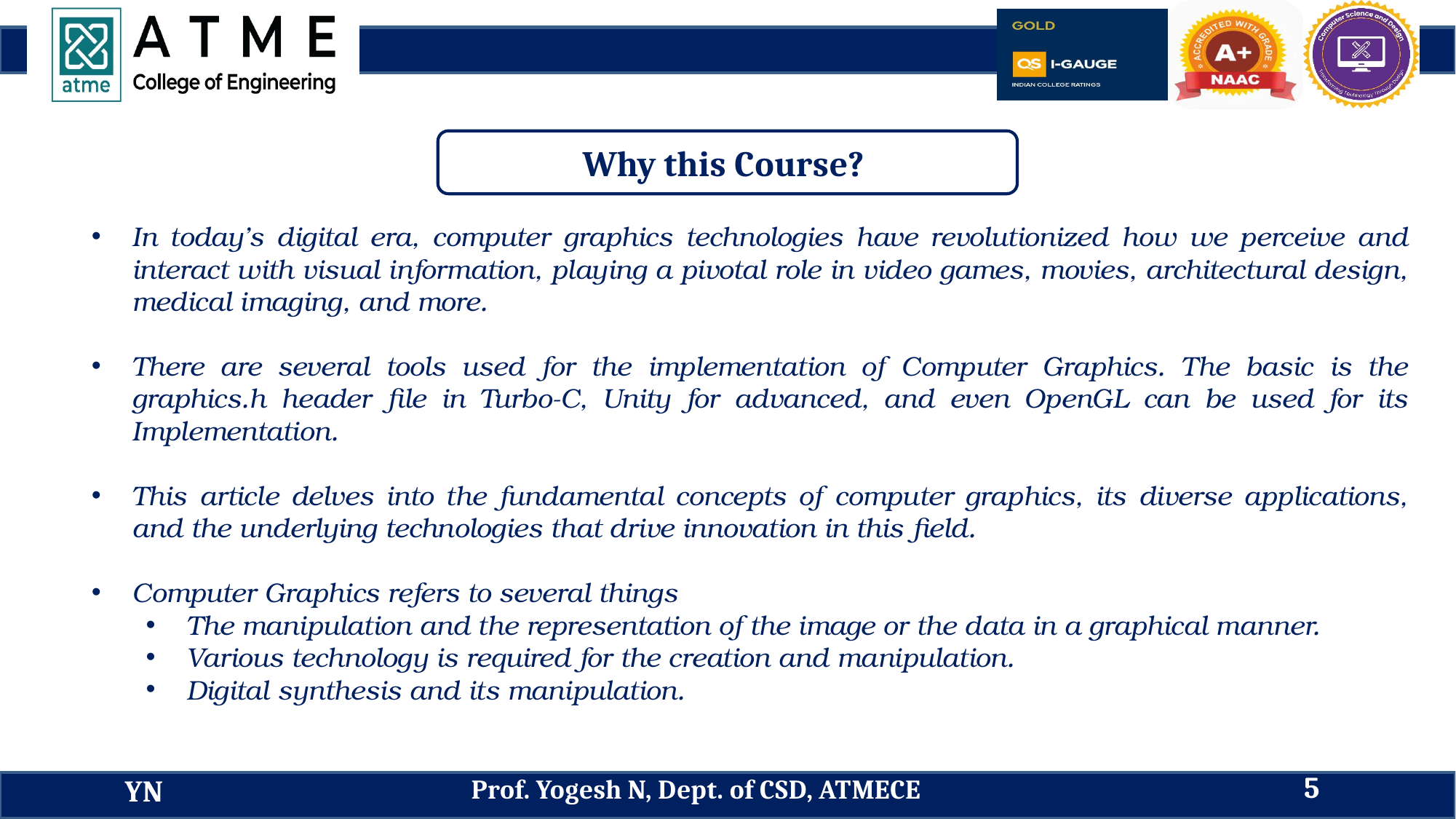

Why this Course?
In today’s digital era, computer graphics technologies have revolutionized how we perceive and interact with visual information, playing a pivotal role in video games, movies, architectural design, medical imaging, and more.

There are several tools used for the implementation of Computer Graphics. The basic is the graphics.h header file in Turbo-C, Unity for advanced, and even OpenGL can be used for its Implementation.

This article delves into the fundamental concepts of computer graphics, its diverse applications, and the underlying technologies that drive innovation in this field.

Computer Graphics refers to several things
The manipulation and the representation of the image or the data in a graphical manner.
Various technology is required for the creation and manipulation.
Digital synthesis and its manipulation.
5
Prof. Yogesh N, Dept. of CSD, ATMECE
YN